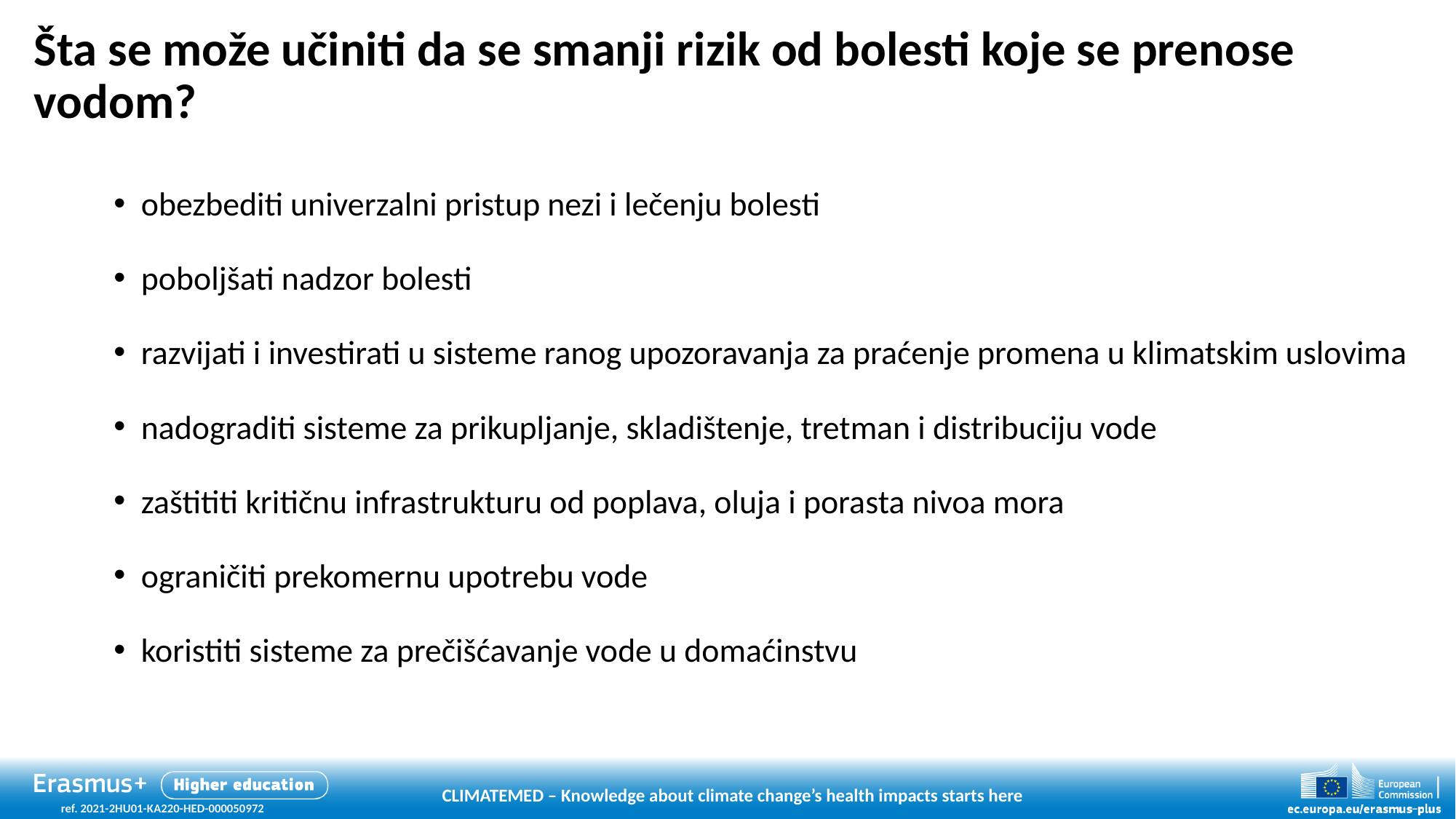

# Šta se može učiniti da se smanji rizik od bolesti koje se prenose vodom?
obezbediti univerzalni pristup nezi i lečenju bolesti
poboljšati nadzor bolesti
razvijati i investirati u sisteme ranog upozoravanja za praćenje promena u klimatskim uslovima
nadograditi sisteme za prikupljanje, skladištenje, tretman i distribuciju vode
zaštititi kritičnu infrastrukturu od poplava, oluja i porasta nivoa mora
ograničiti prekomernu upotrebu vode
koristiti sisteme za prečišćavanje vode u domaćinstvu